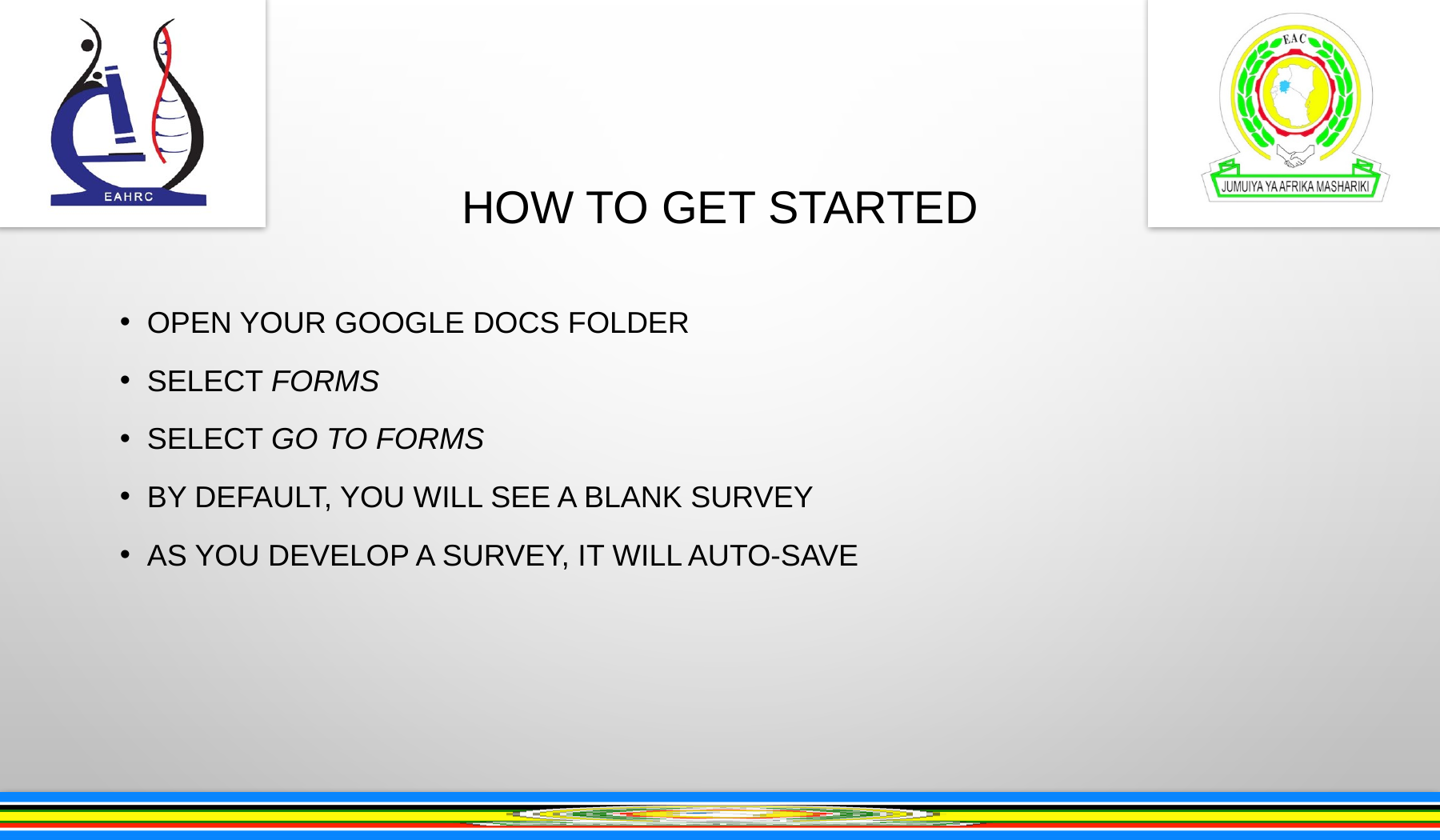

# How to Get Started
Open your Google Docs folder
Select Forms
Select Go to Forms
By default, you will see a blank survey
As you develop a survey, it will auto-save